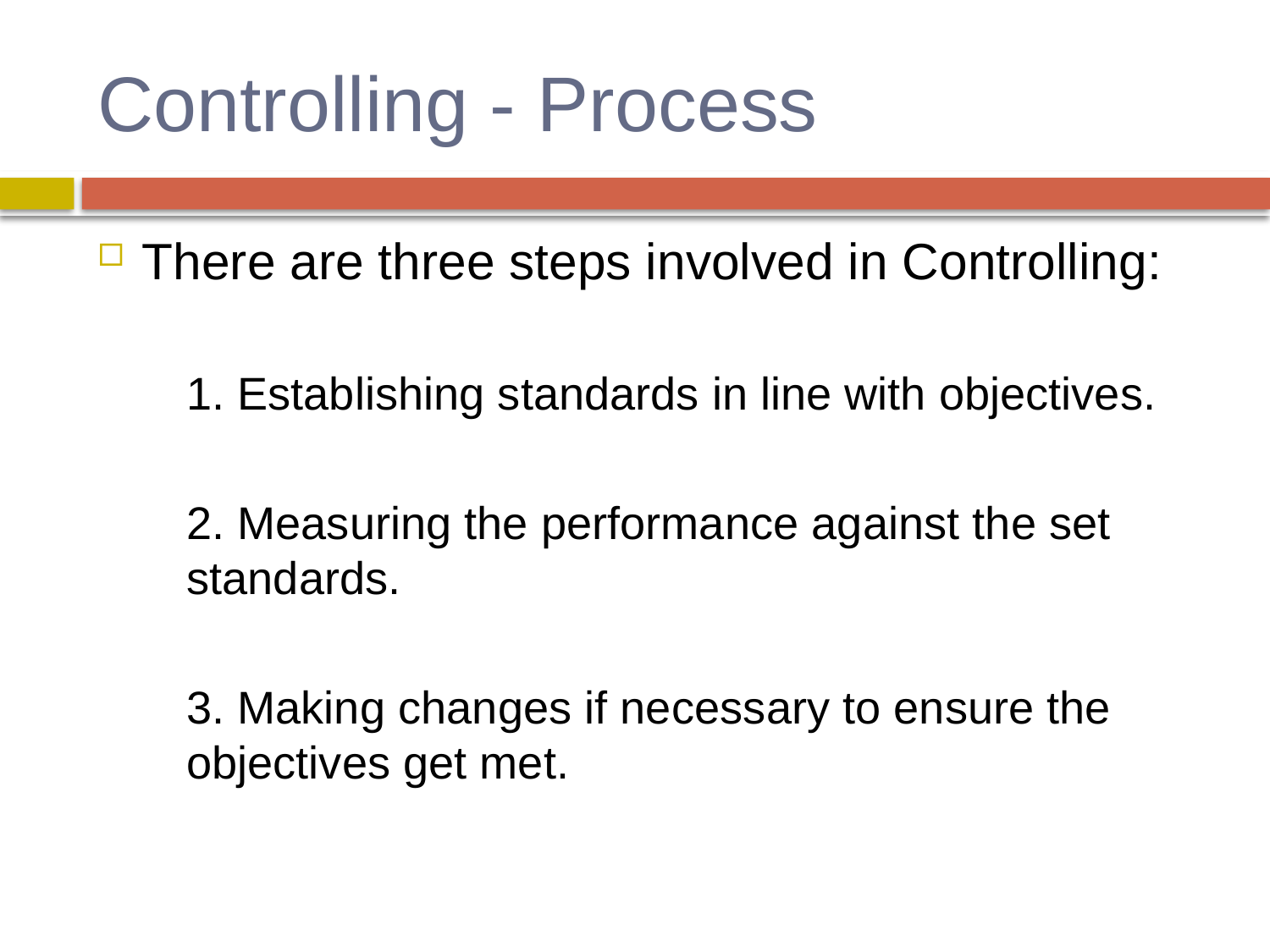

# Controlling - Process
There are three steps involved in Controlling:

	1. Establishing standards in line with objectives.

	2. Measuring the performance against the set standards.

	3. Making changes if necessary to ensure the objectives get met.